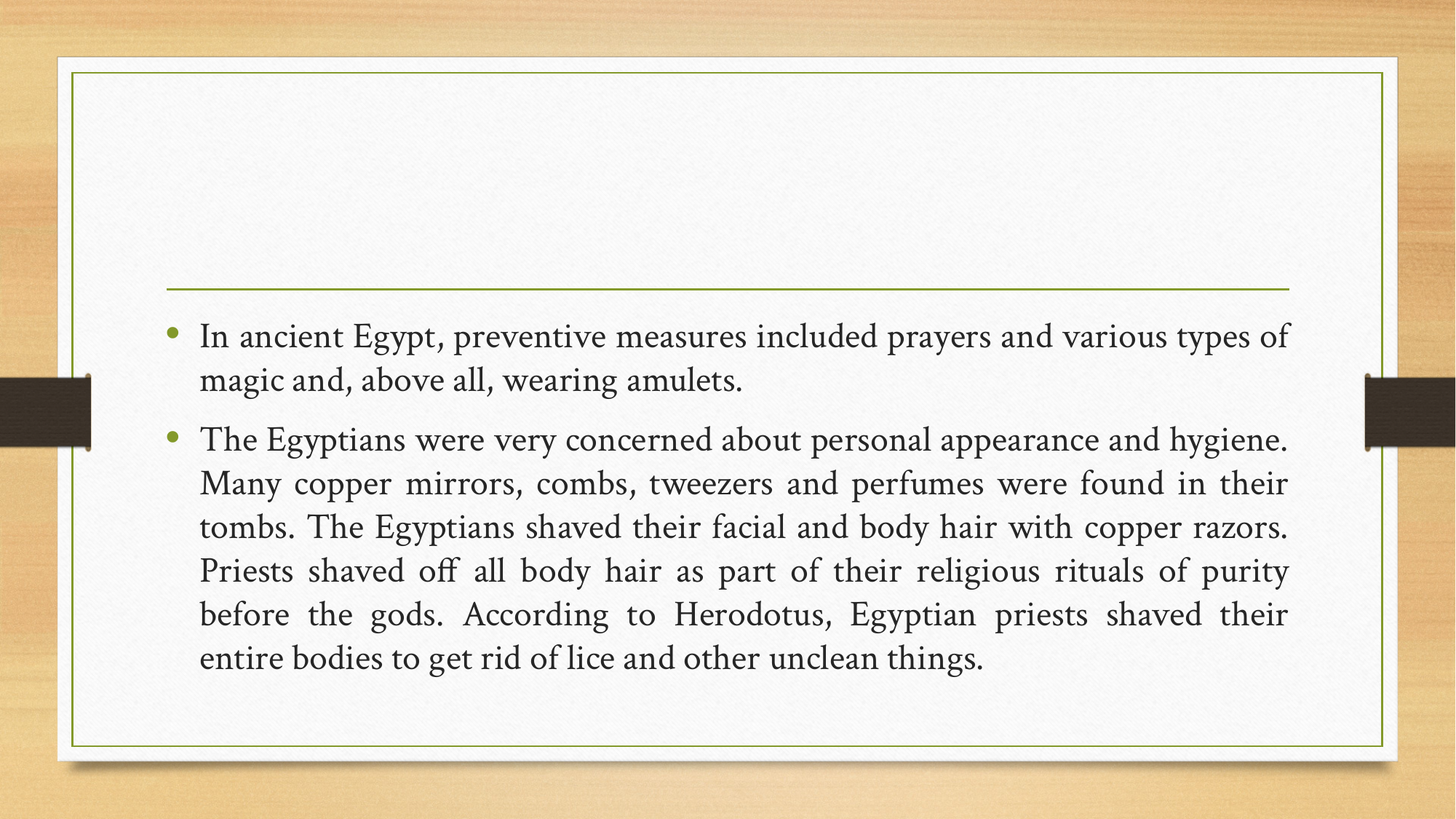

In ancient Egypt, preventive measures included prayers and various types of magic and, above all, wearing amulets.
The Egyptians were very concerned about personal appearance and hygiene. Many copper mirrors, combs, tweezers and perfumes were found in their tombs. The Egyptians shaved their facial and body hair with copper razors. Priests shaved off all body hair as part of their religious rituals of purity before the gods. According to Herodotus, Egyptian priests shaved their entire bodies to get rid of lice and other unclean things.